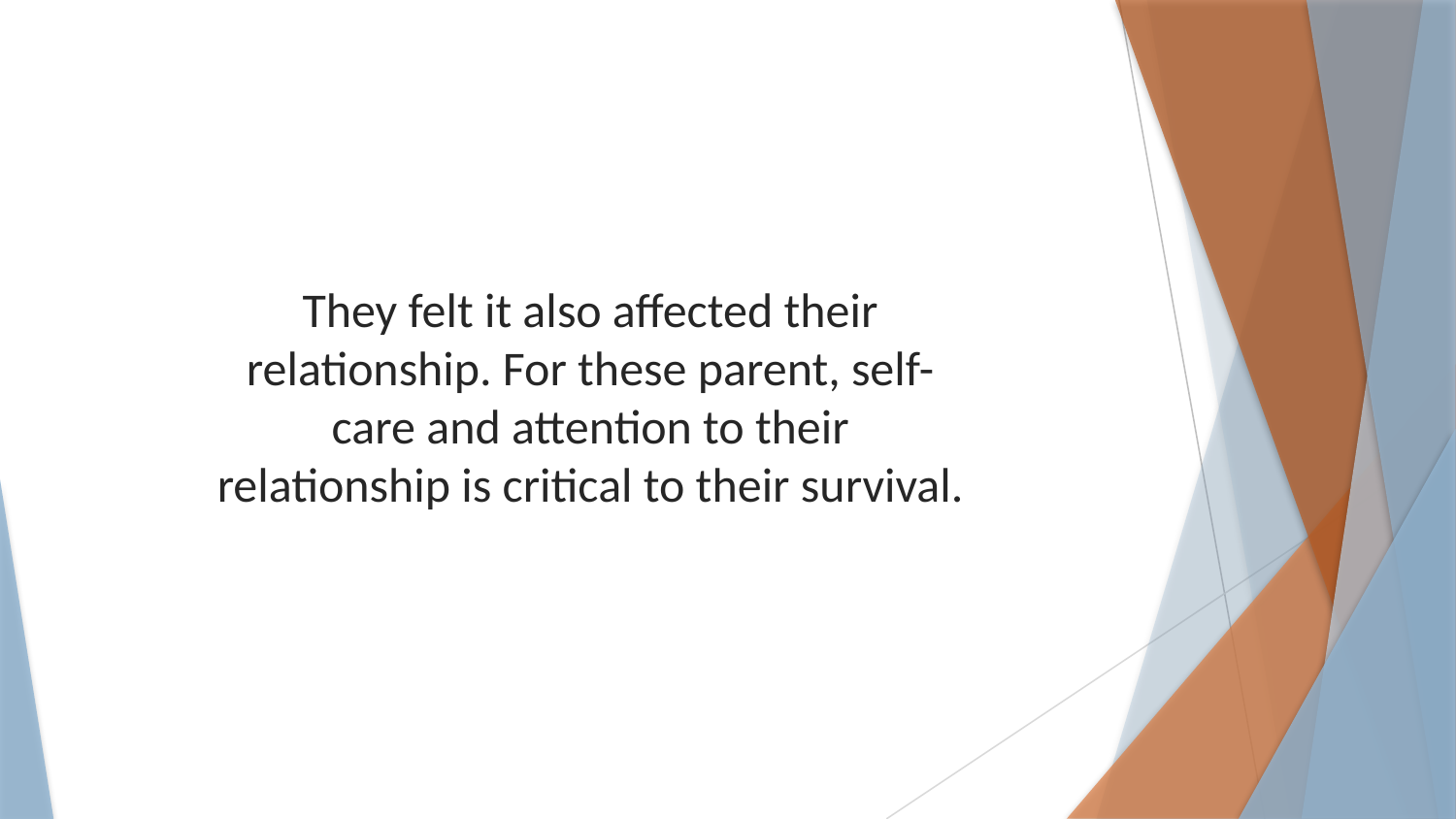

They felt it also affected their relationship. For these parent, self-care and attention to their relationship is critical to their survival.